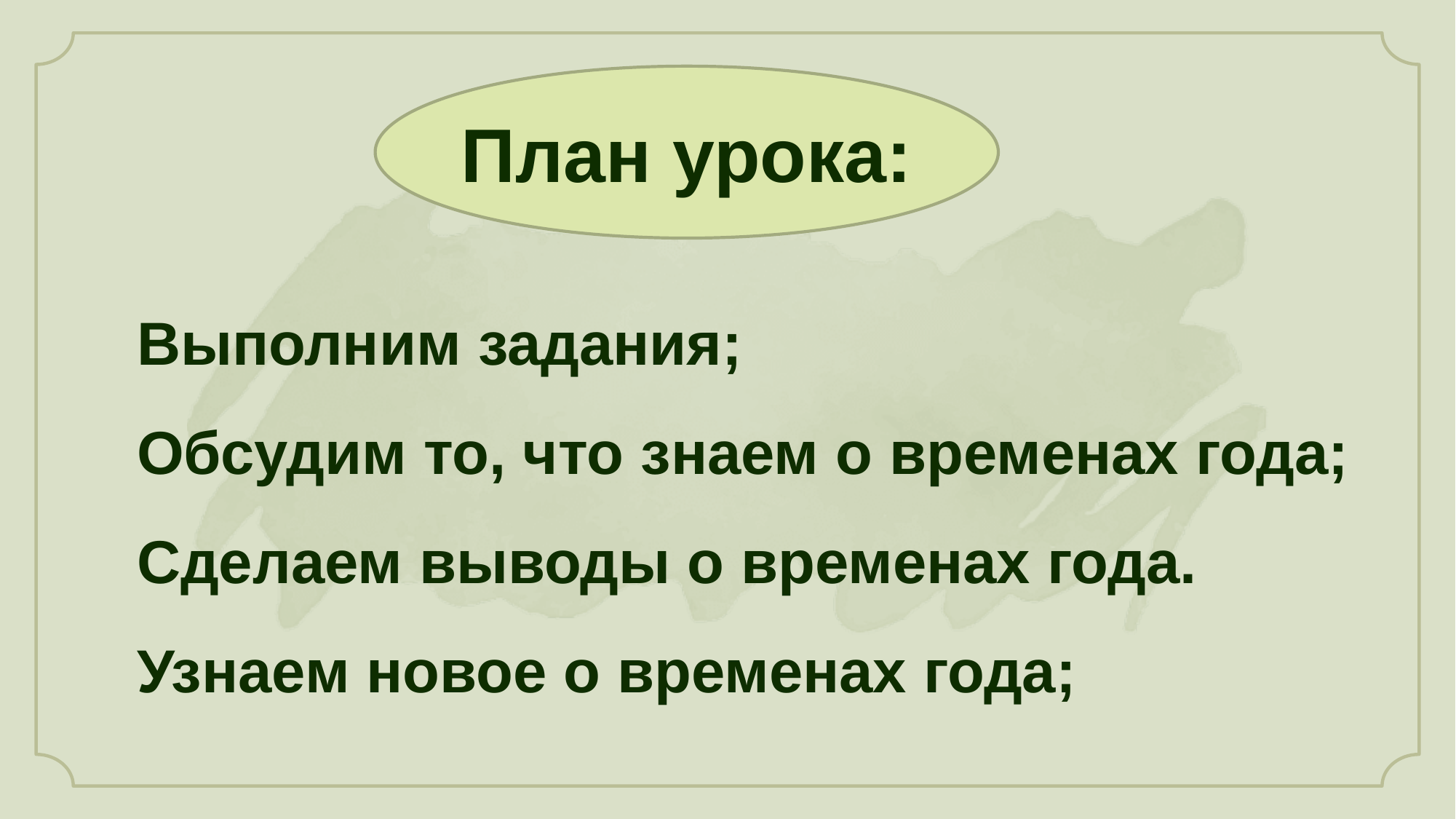

План урока:
Выполним задания;
Обсудим то, что знаем о временах года;
Сделаем выводы о временах года.
Узнаем новое о временах года;